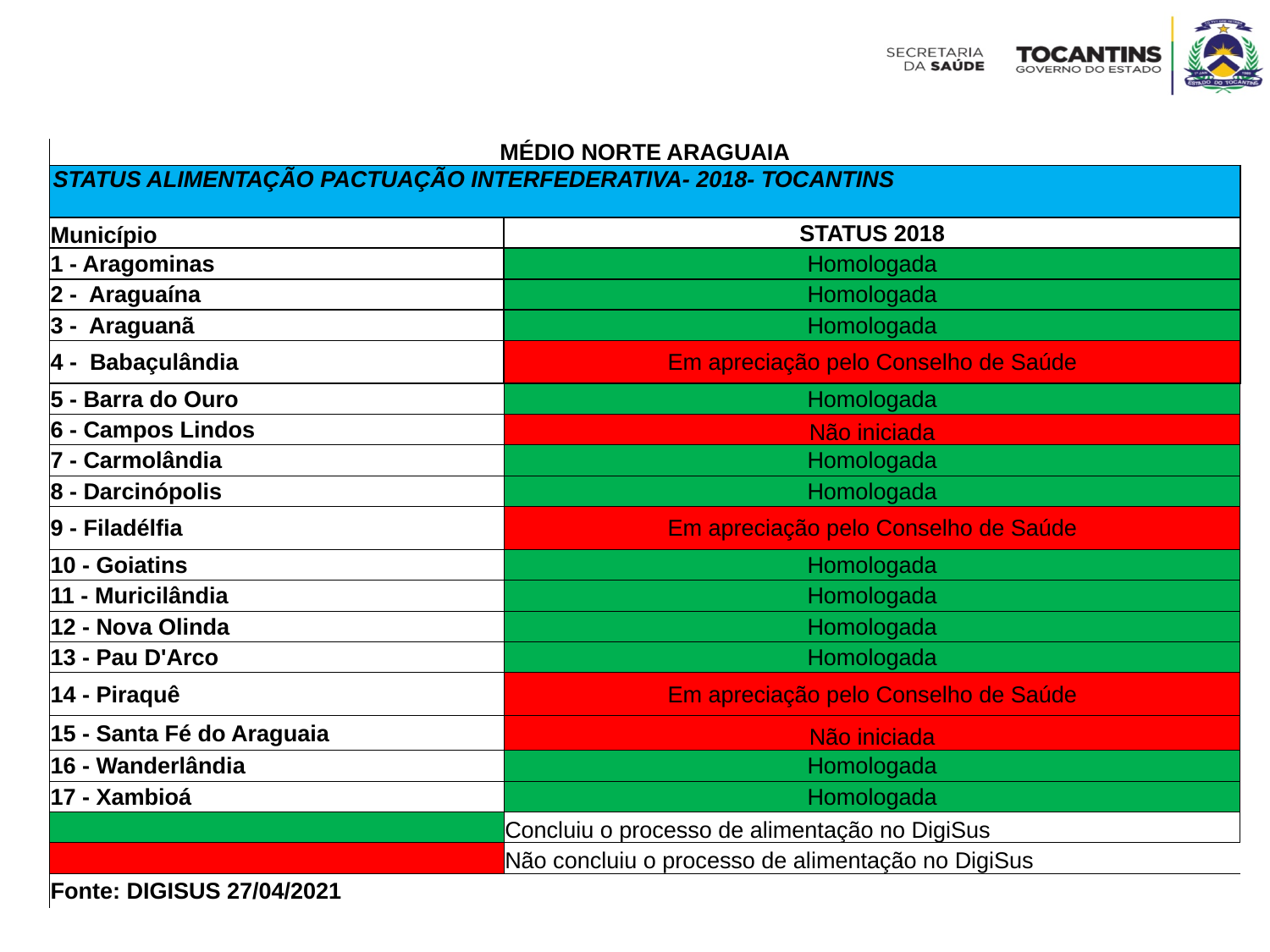

| MÉDIO NORTE ARAGUAIA |  |
| --- | --- |
| STATUS ALIMENTAÇÃO PACTUAÇÃO INTERFEDERATIVA- 2018- TOCANTINS |  |
| Município | STATUS 2018 |
| 1 - Aragominas | Homologada |
| 2 - Araguaína | Homologada |
| 3 - Araguanã | Homologada |
| 4 - Babaçulândia | Em apreciação pelo Conselho de Saúde |
| 5 - Barra do Ouro | Homologada |
| 6 - Campos Lindos | Não iniciada |
| 7 - Carmolândia | Homologada |
| 8 - Darcinópolis | Homologada |
| 9 - Filadélfia | Em apreciação pelo Conselho de Saúde |
| 10 - Goiatins | Homologada |
| 11 - Muricilândia | Homologada |
| 12 - Nova Olinda | Homologada |
| 13 - Pau D'Arco | Homologada |
| 14 - Piraquê | Em apreciação pelo Conselho de Saúde |
| 15 - Santa Fé do Araguaia | Não iniciada |
| 16 - Wanderlândia | Homologada |
| 17 - Xambioá | Homologada |
|  | Concluiu o processo de alimentação no DigiSus |
|  | Não concluiu o processo de alimentação no DigiSus |
| Fonte: DIGISUS 27/04/2021 |  |